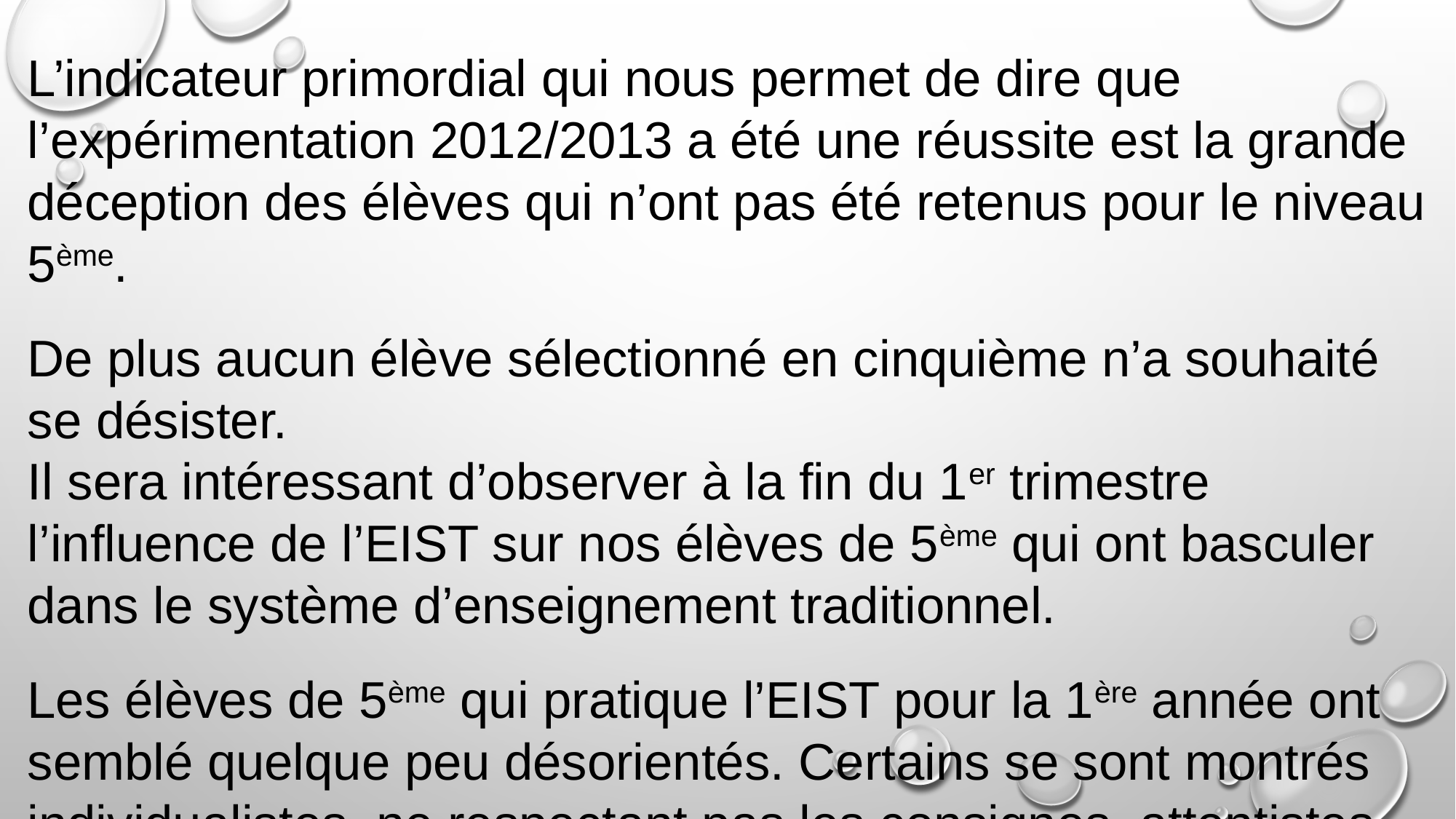

L’indicateur primordial qui nous permet de dire que l’expérimentation 2012/2013 a été une réussite est la grande déception des élèves qui n’ont pas été retenus pour le niveau 5ème.

De plus aucun élève sélectionné en cinquième n’a souhaité se désister.
Il sera intéressant d’observer à la fin du 1er trimestre l’influence de l’EIST sur nos élèves de 5ème qui ont basculer dans le système d’enseignement traditionnel.

Les élèves de 5ème qui pratique l’EIST pour la 1ère année ont semblé quelque peu désorientés. Certains se sont montrés individualistes, ne respectant pas les consignes, attentistes. Nous espérons qu’ils adhérerons rapidement à l’organisation mise en place.